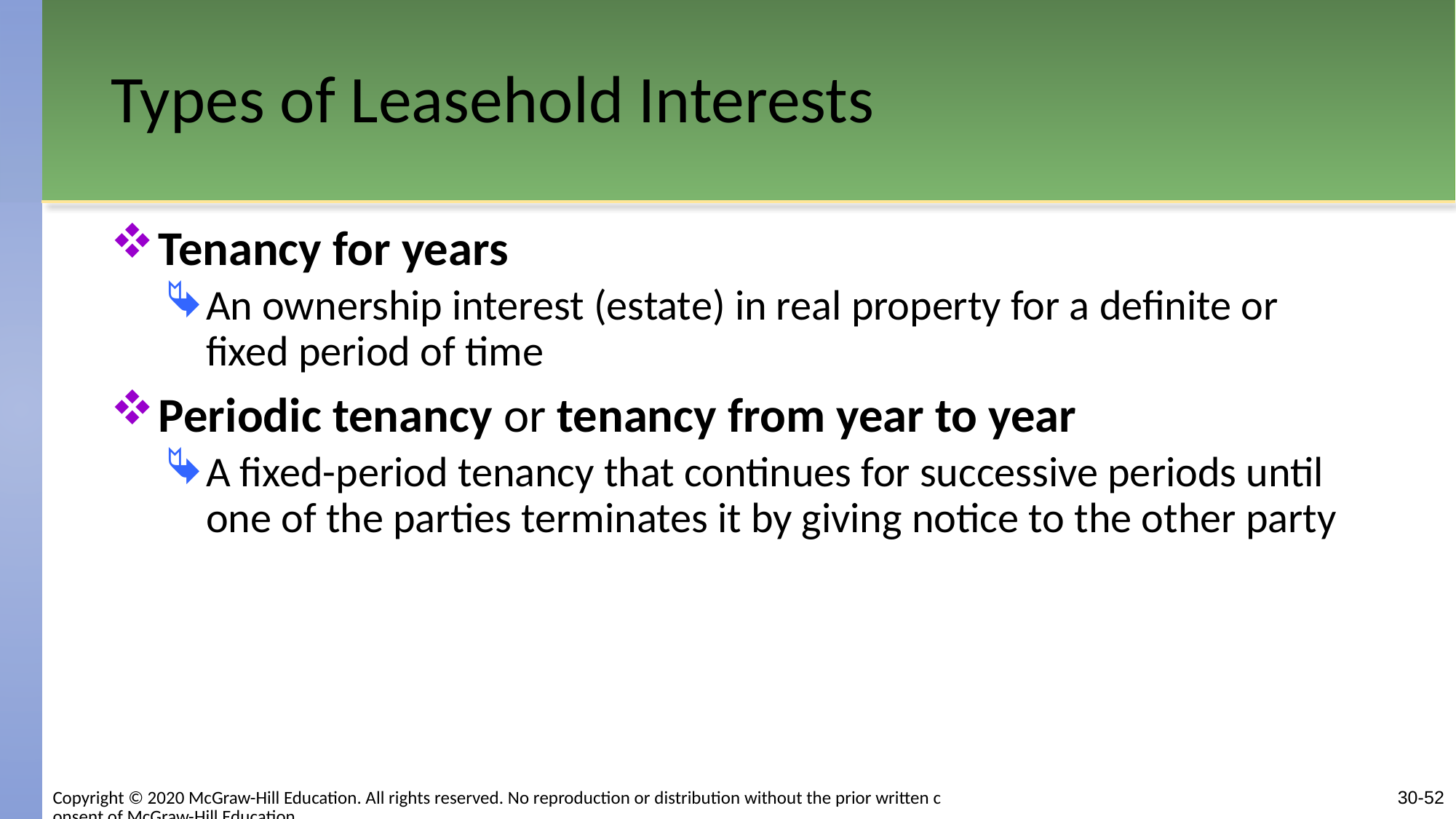

# Types of Leasehold Interests
Tenancy for years
An ownership interest (estate) in real property for a definite or fixed period of time
Periodic tenancy or tenancy from year to year
A fixed-period tenancy that continues for successive periods until one of the parties terminates it by giving notice to the other party

Copyright © 2020 McGraw-Hill Education. All rights reserved. No reproduction or distribution without the prior written consent of McGraw-Hill Education.
30-52